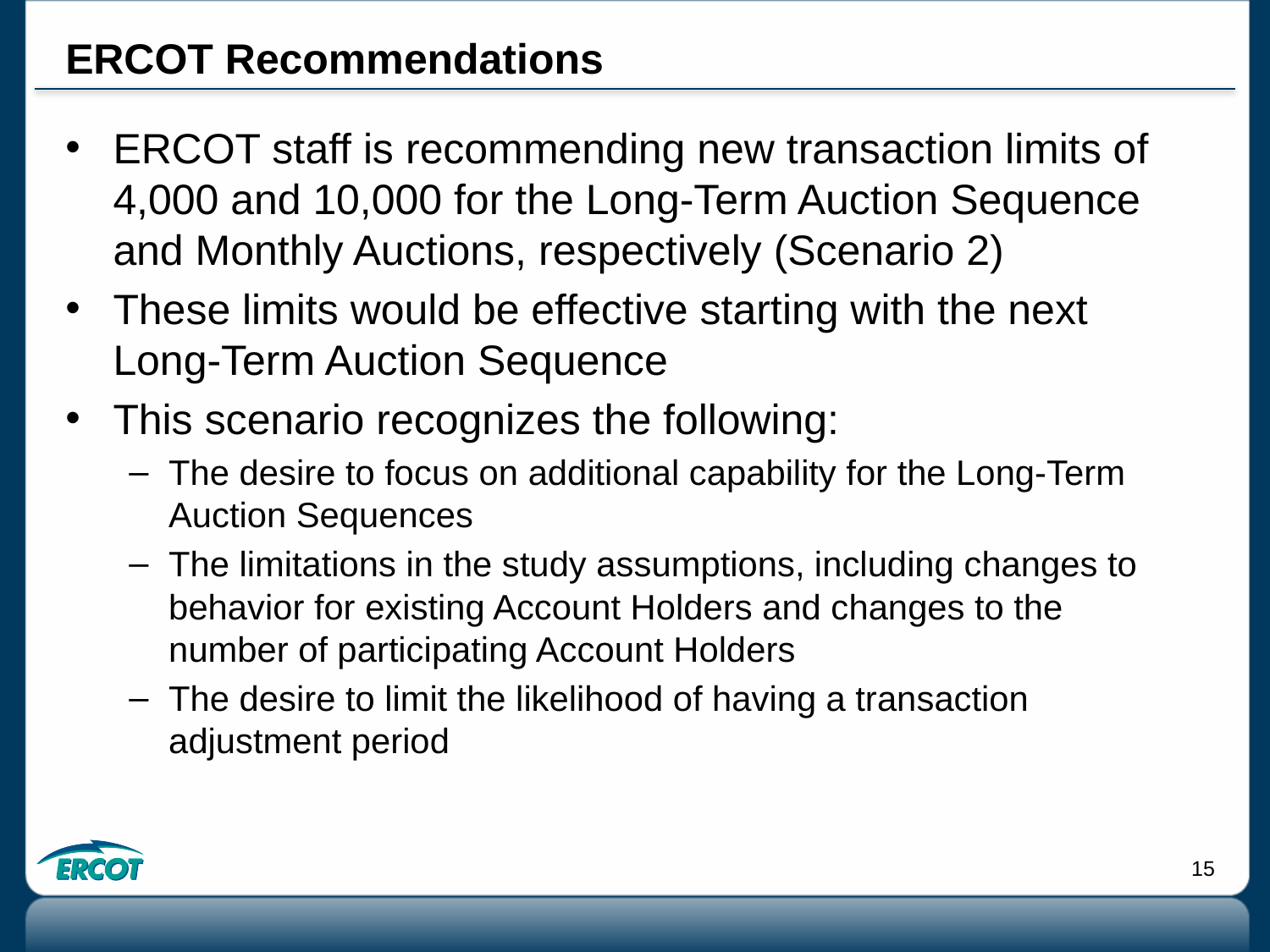

# ERCOT Recommendations
ERCOT staff is recommending new transaction limits of 4,000 and 10,000 for the Long-Term Auction Sequence and Monthly Auctions, respectively (Scenario 2)
These limits would be effective starting with the next Long-Term Auction Sequence
This scenario recognizes the following:
The desire to focus on additional capability for the Long-Term Auction Sequences
The limitations in the study assumptions, including changes to behavior for existing Account Holders and changes to the number of participating Account Holders
The desire to limit the likelihood of having a transaction adjustment period